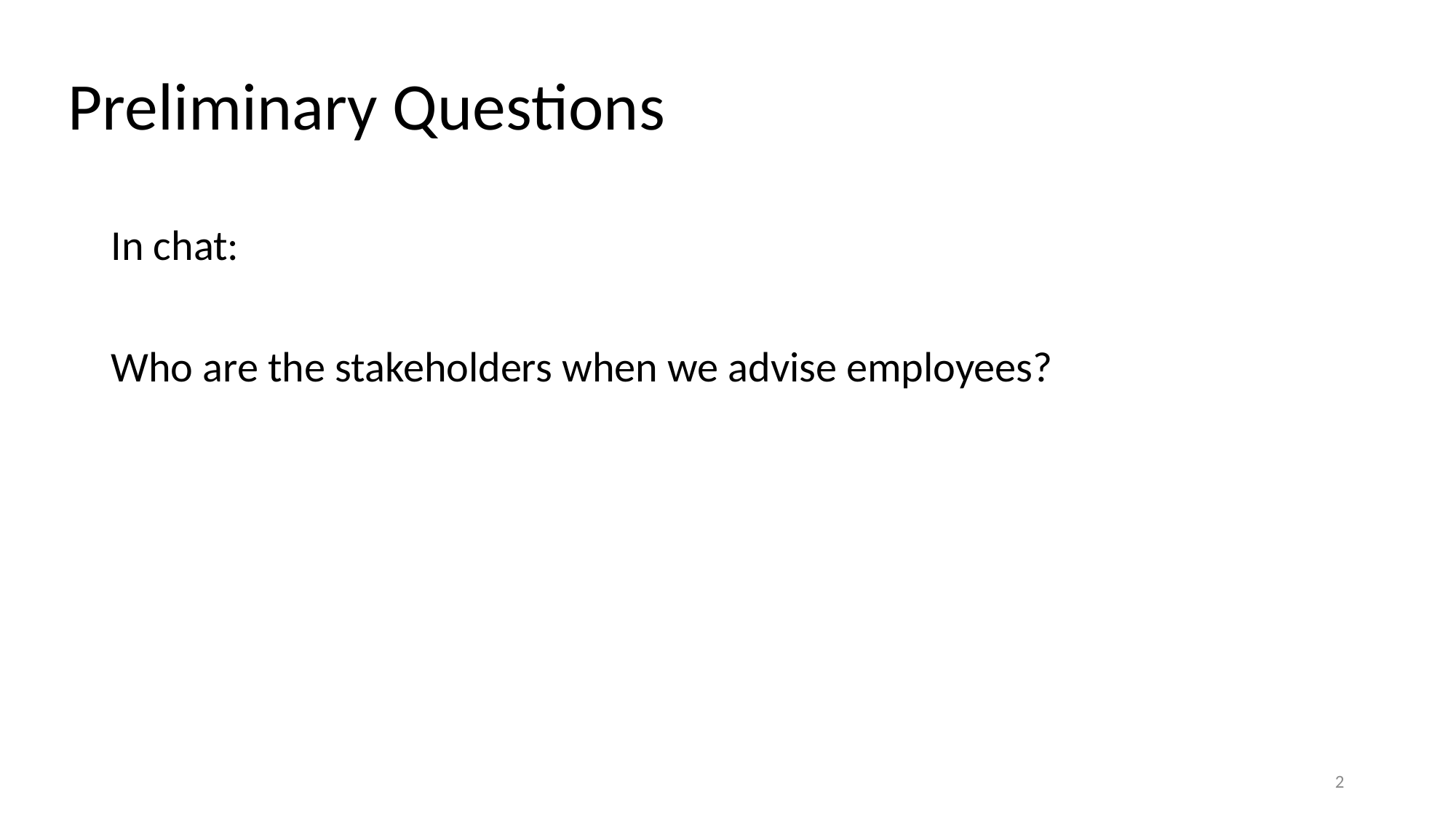

# Preliminary Questions
In chat:

Who are the stakeholders when we advise employees?
2